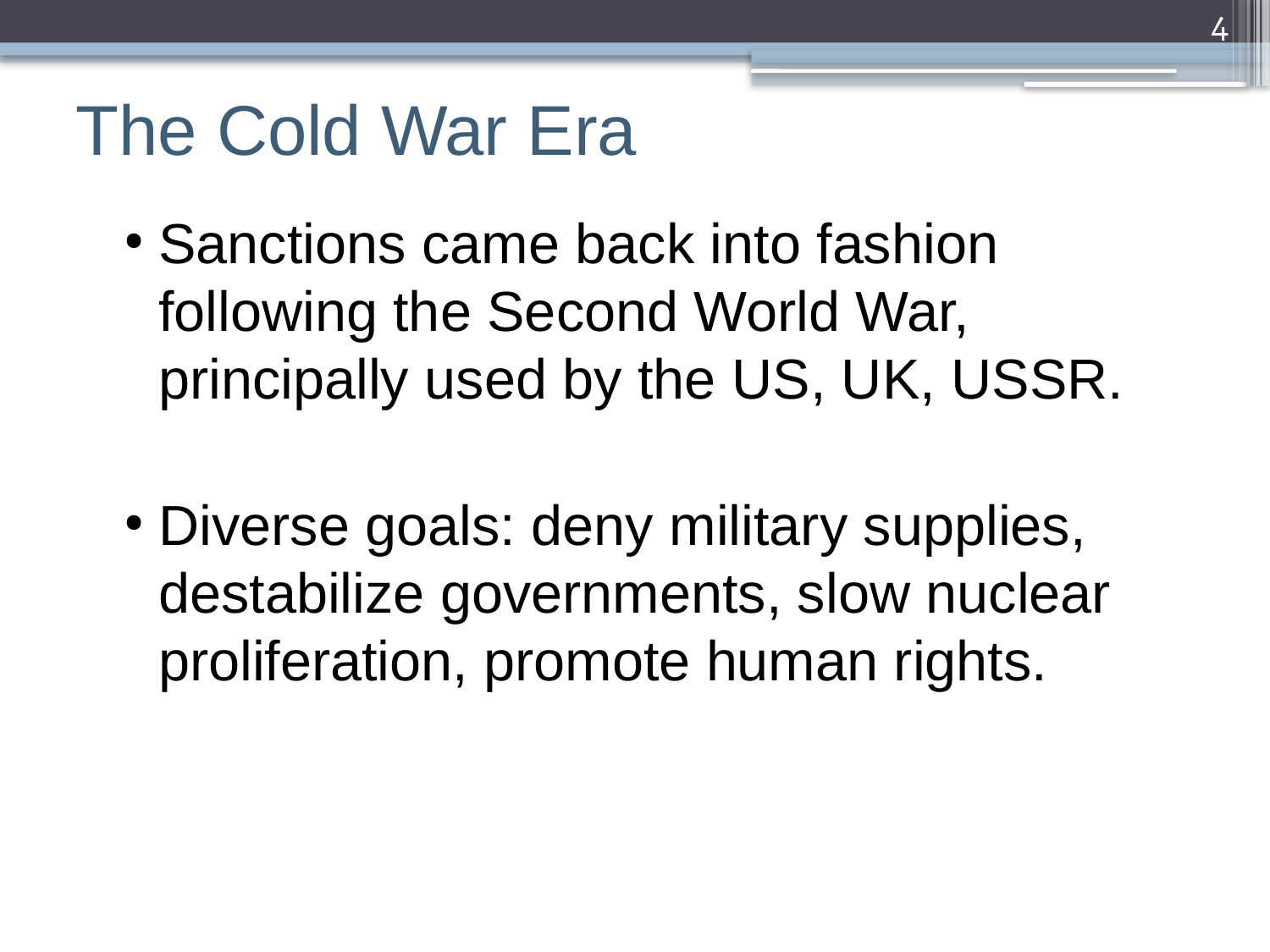

4
# The Cold War Era
Sanctions came back into fashion following the Second World War, principally used by the US, UK, USSR.

Diverse goals: deny military supplies, destabilize governments, slow nuclear proliferation, promote human rights.